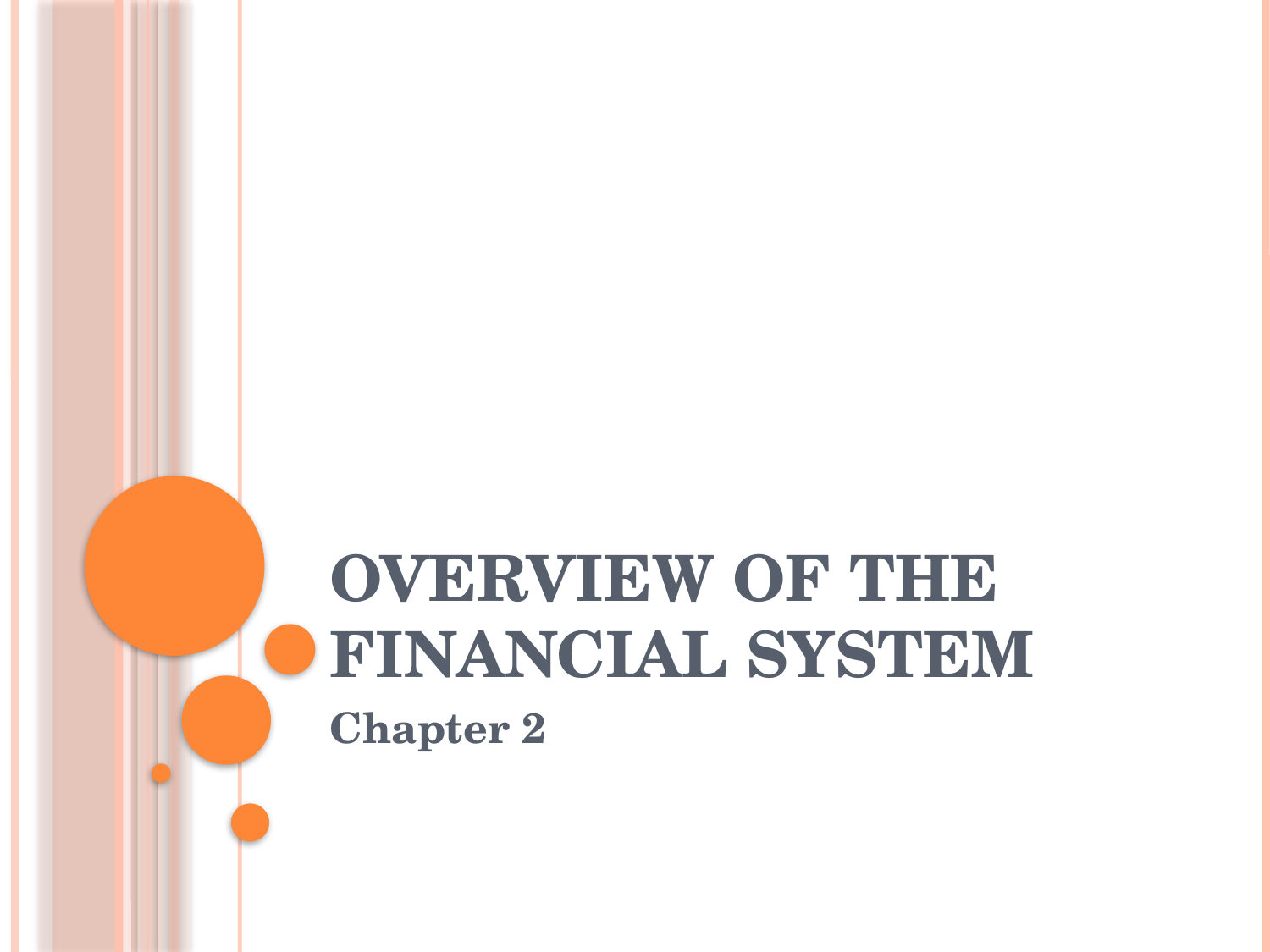

# Overview of the financial system
Chapter 2